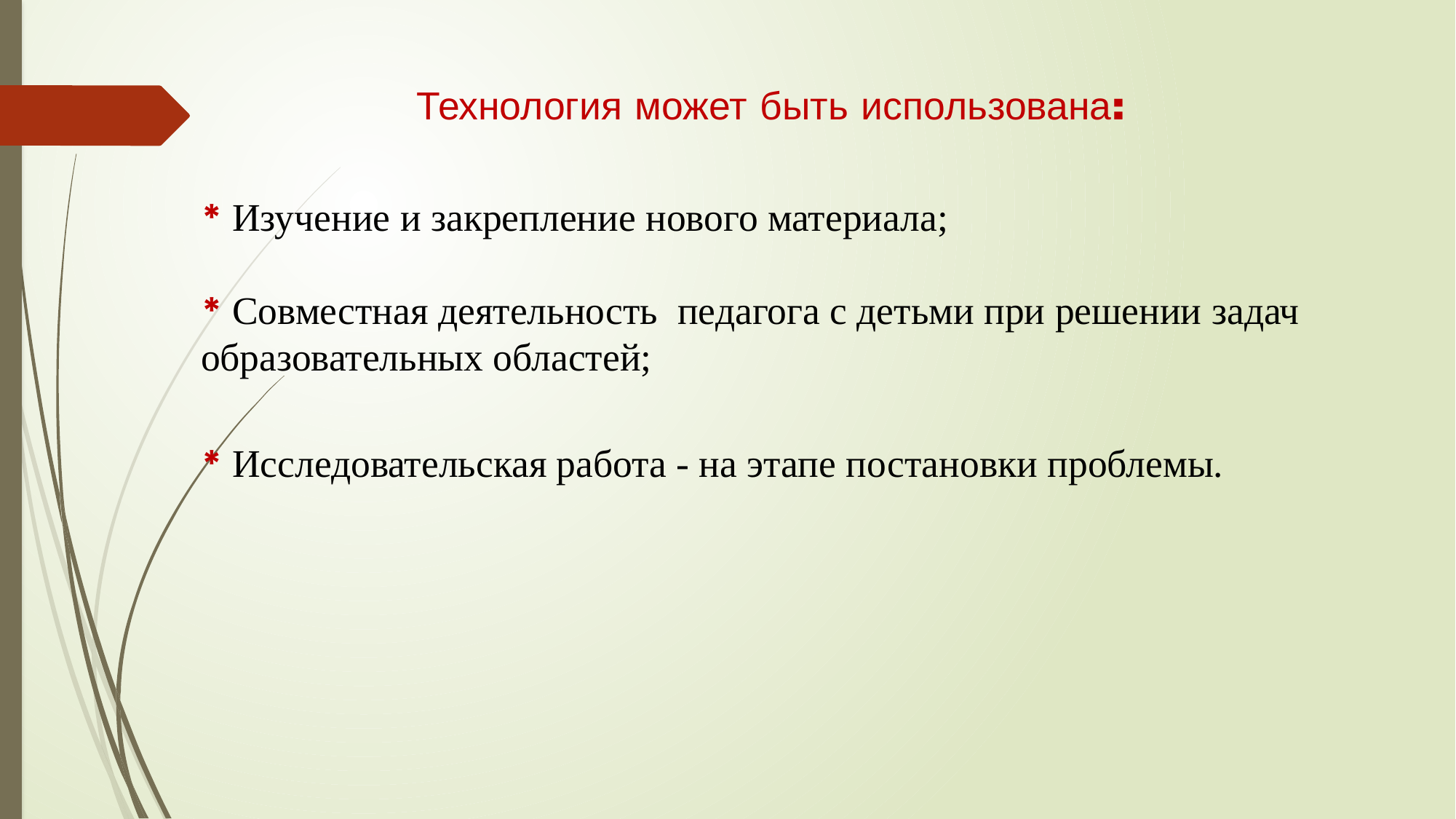

# Технология может быть использована: * Изучение и закрепление нового материала; * Совместная деятельность  педагога с детьми при решении задач образовательных областей; * Исследовательская работа - на этапе постановки проблемы.